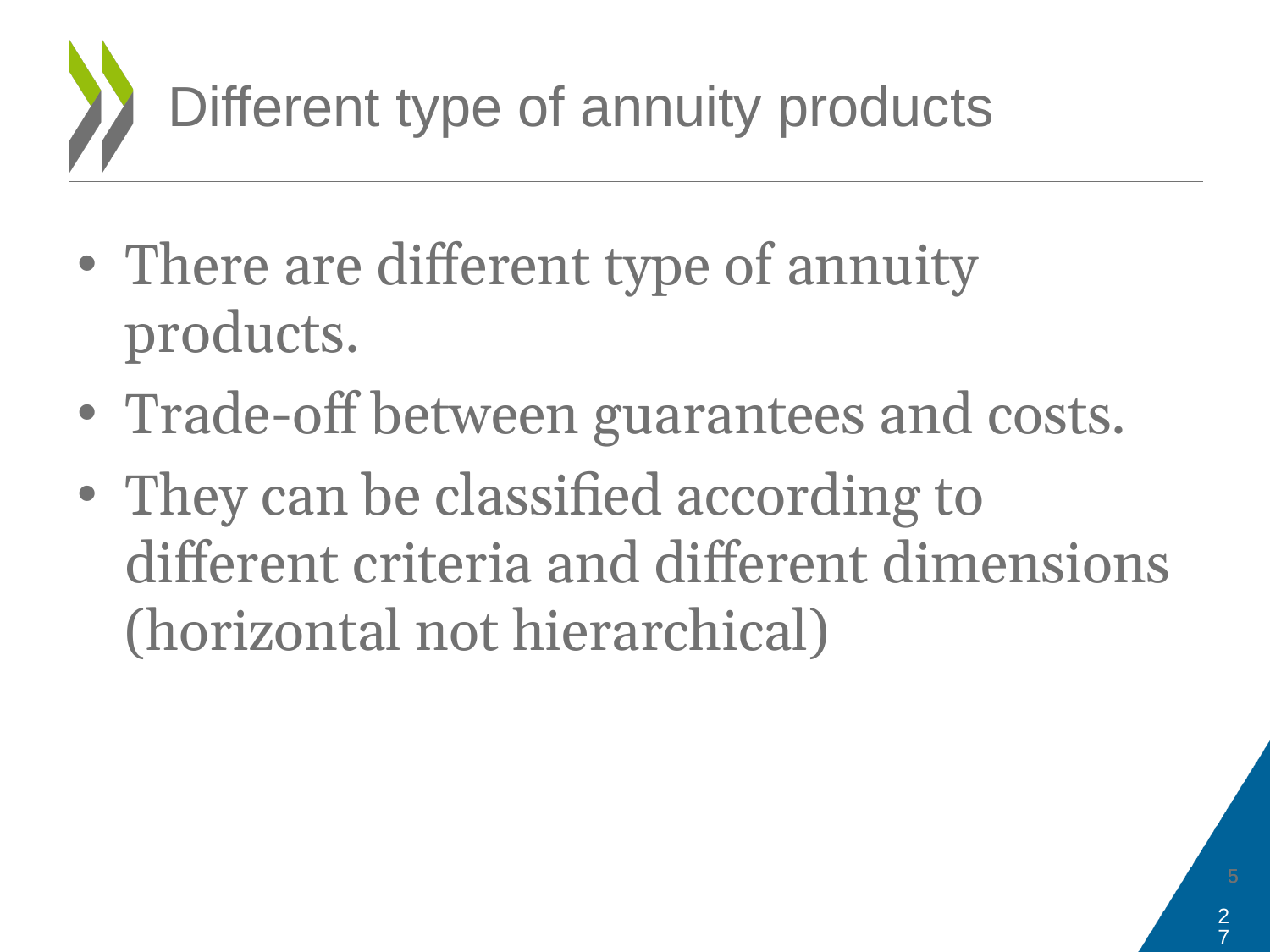

# Different type of annuity products
There are different type of annuity products.
Trade-off between guarantees and costs.
They can be classified according to different criteria and different dimensions (horizontal not hierarchical)

5
5
27